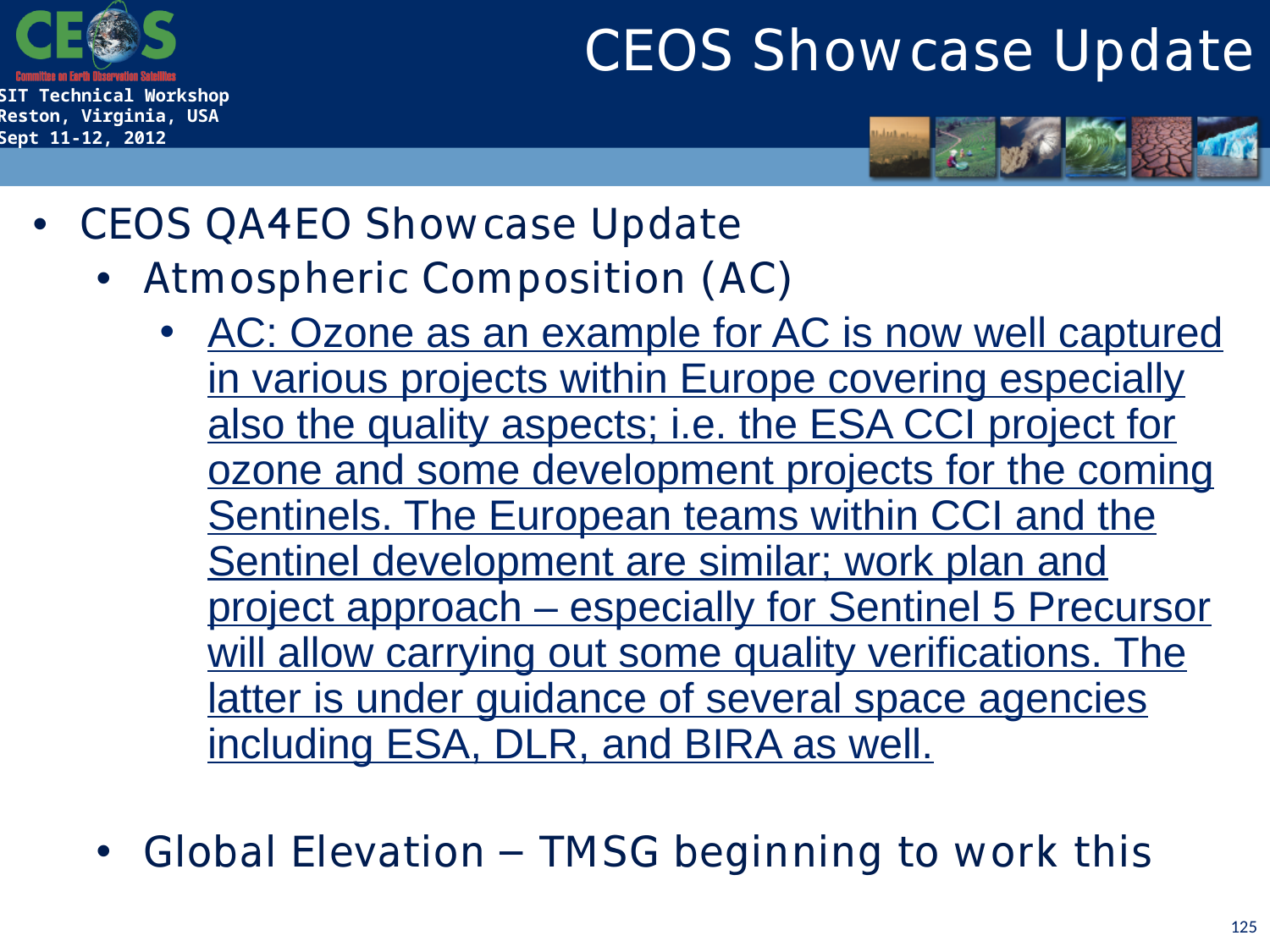

CEOS Showcase Update
CEOS QA4EO Showcase Update
Atmospheric Composition (AC)
AC: Ozone as an example for AC is now well captured in various projects within Europe covering especially also the quality aspects; i.e. the ESA CCI project for ozone and some development projects for the coming Sentinels. The European teams within CCI and the Sentinel development are similar; work plan and project approach – especially for Sentinel 5 Precursor will allow carrying out some quality verifications. The latter is under guidance of several space agencies including ESA, DLR, and BIRA as well.

Global Elevation – TMSG beginning to work this
125